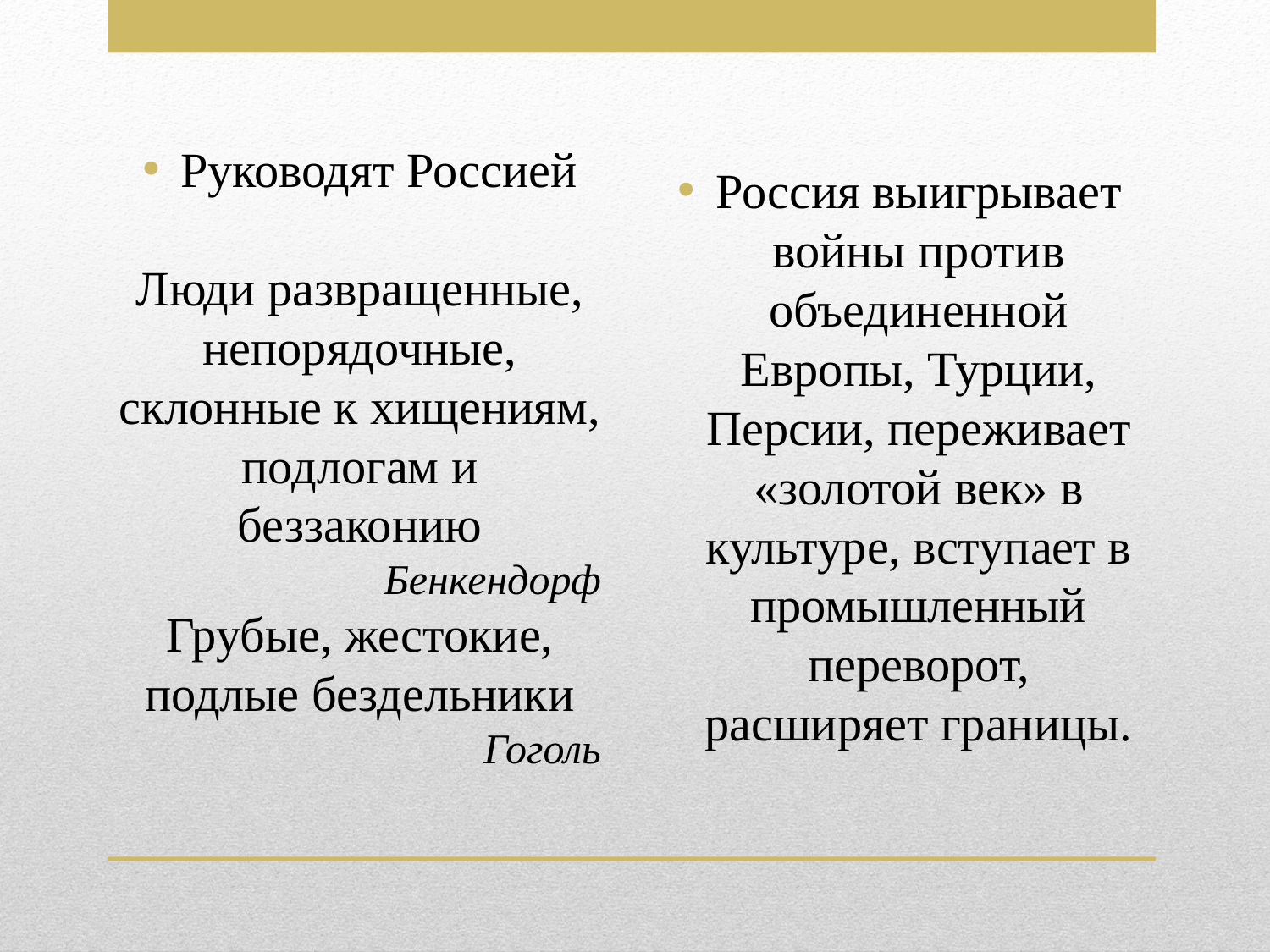

Руководят Россией

Люди развращенные, непорядочные, склонные к хищениям, подлогам и беззаконию
Бенкендорф
Грубые, жестокие, подлые бездельники
Гоголь
Россия выигрывает войны против объединенной Европы, Турции, Персии, переживает «золотой век» в культуре, вступает в промышленный переворот, расширяет границы.
#